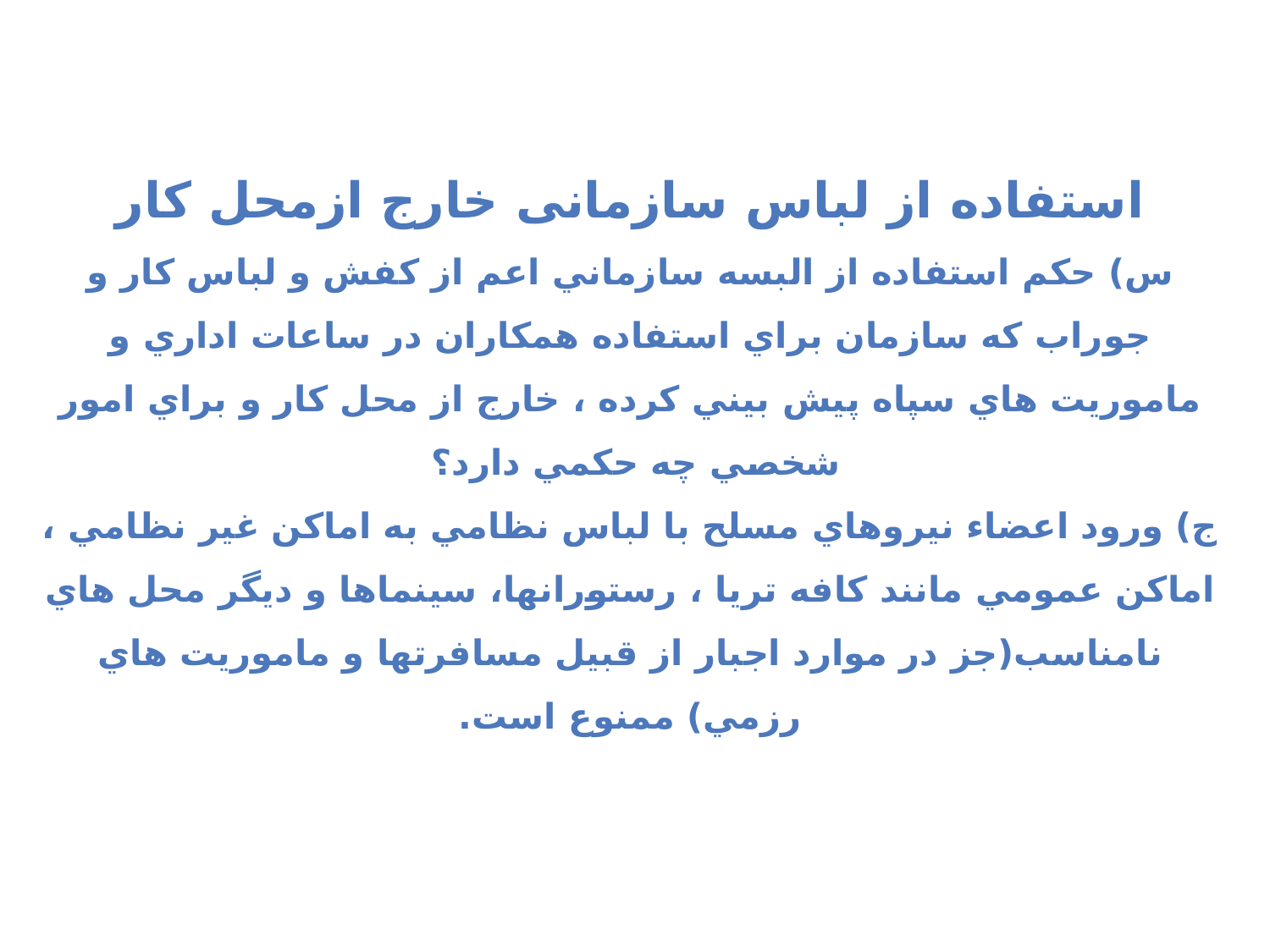

استفاده از لباس سازمانی خارج ازمحل کار
س) حكم استفاده از البسه سازماني اعم از كفش و لباس كار و جوراب كه سازمان براي استفاده همكاران در ساعات اداري و ماموريت هاي سپاه پيش بيني كرده ، خارج از محل كار و براي امور شخصي چه حكمي دارد؟
ج) ورود اعضاء نيروهاي مسلح با لباس نظامي به اماكن غير نظامي ، اماكن عمومي مانند كافه تريا ، رستورانها، سينماها و ديگر محل هاي نامناسب(جز در موارد اجبار از قبيل مسافرتها و ماموريت هاي رزمي) ممنوع است.